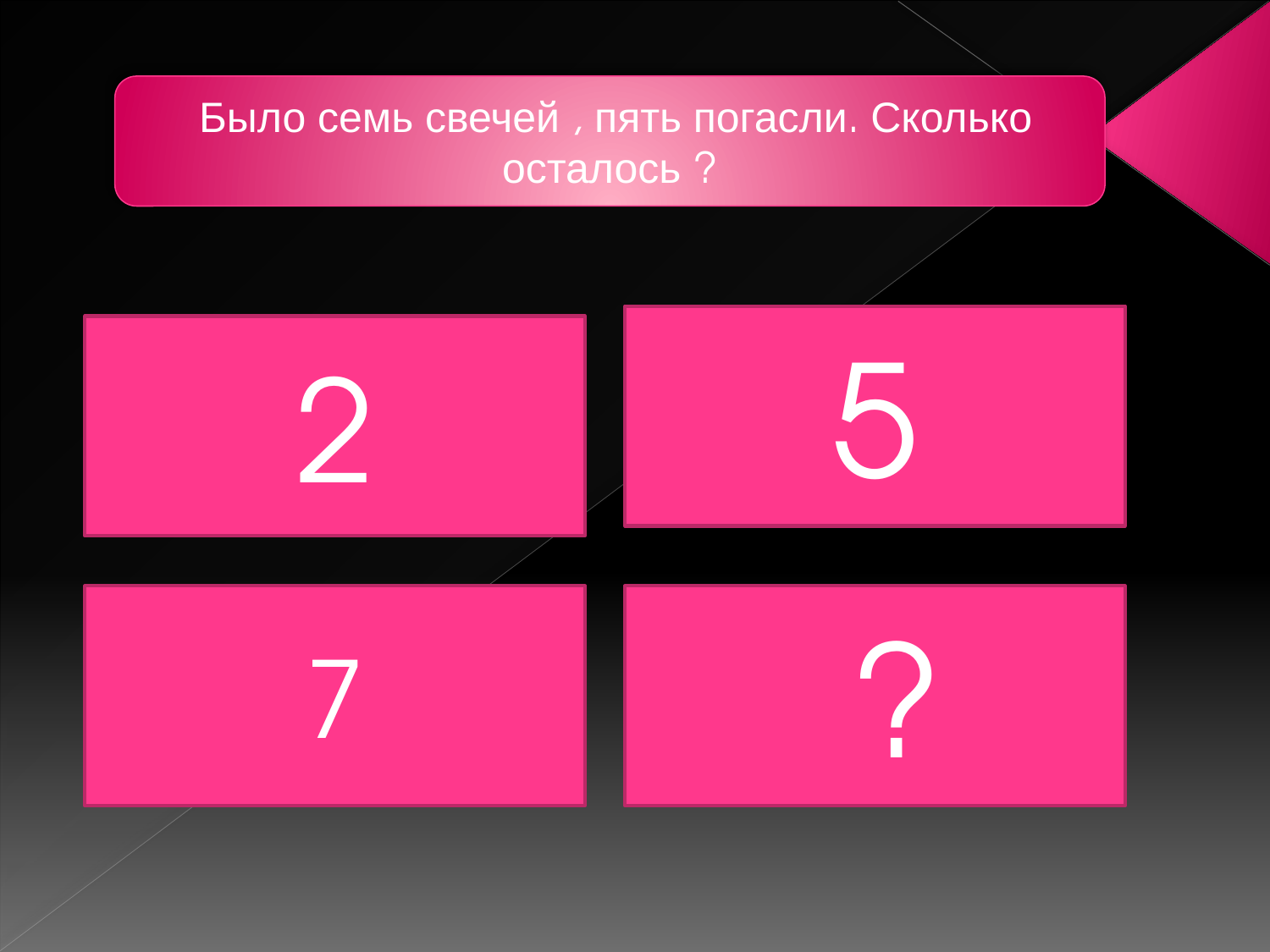

Было семь свечей , пять погасли. Сколько осталось ?
5
2
7
 ?